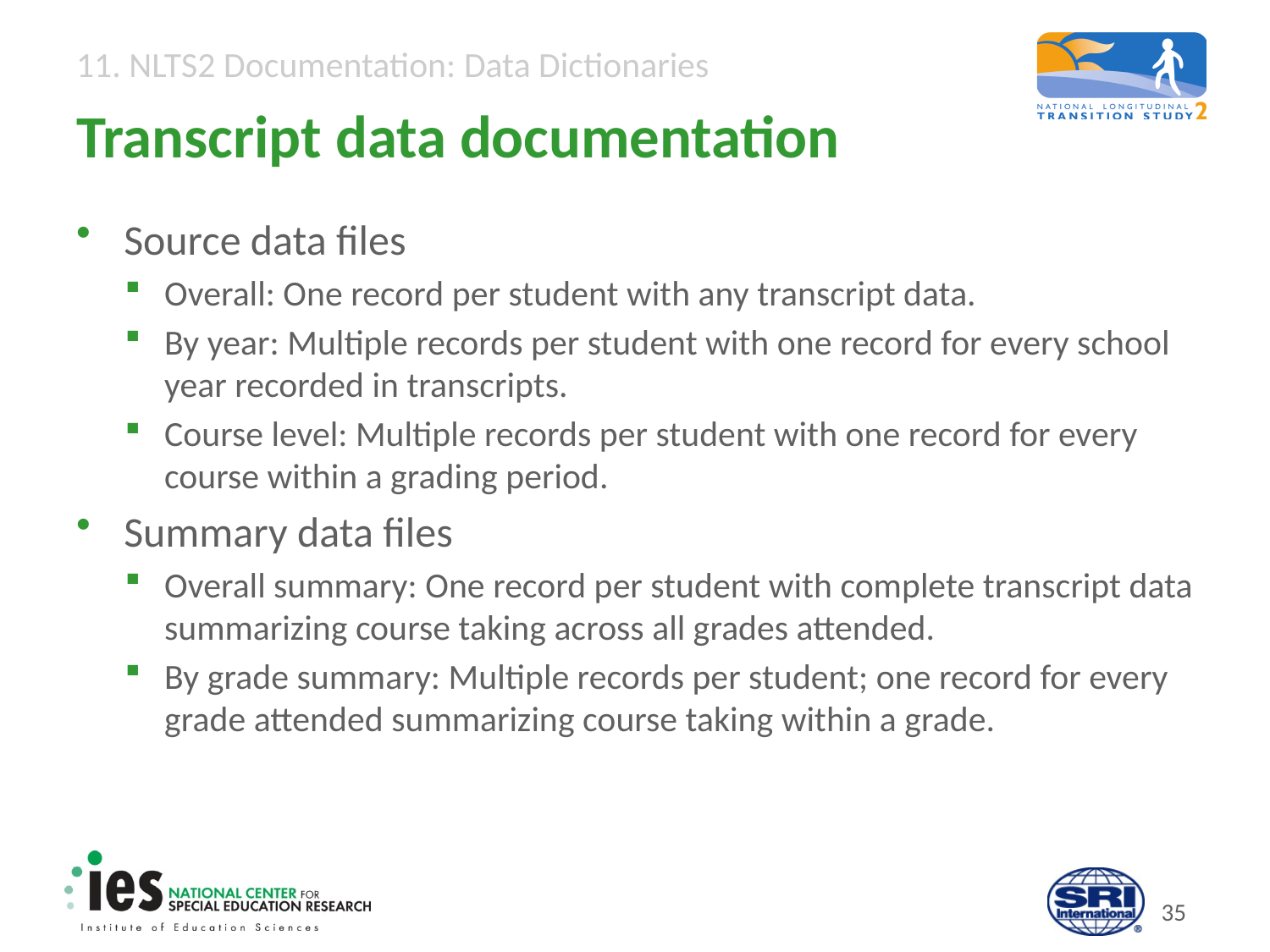

# Transcript data documentation
Source data files
Overall: One record per student with any transcript data.
By year: Multiple records per student with one record for every school year recorded in transcripts.
Course level: Multiple records per student with one record for every course within a grading period.
Summary data files
Overall summary: One record per student with complete transcript data summarizing course taking across all grades attended.
By grade summary: Multiple records per student; one record for every grade attended summarizing course taking within a grade.
35